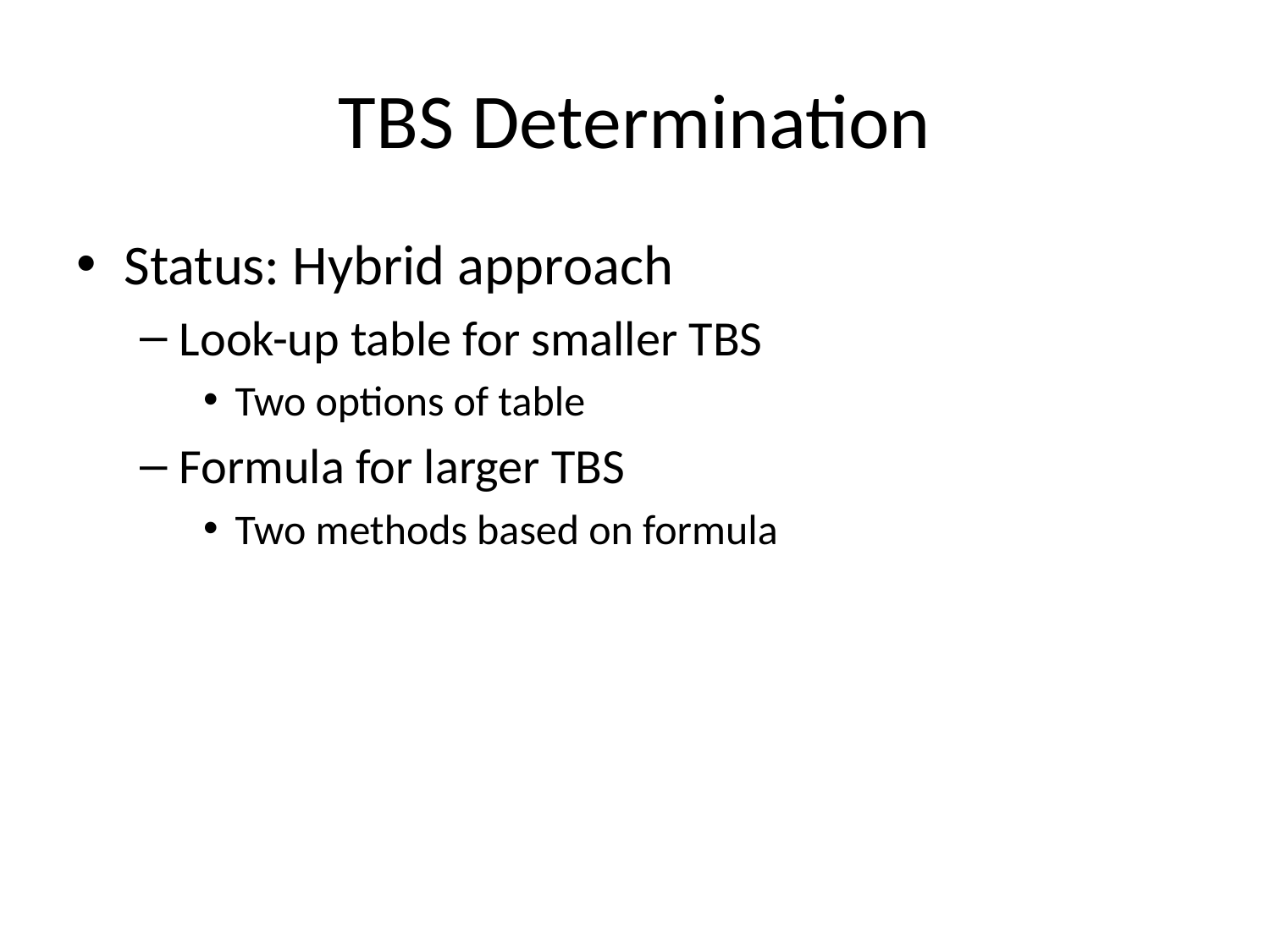

# TBS Determination
Status: Hybrid approach
Look-up table for smaller TBS
Two options of table
Formula for larger TBS
Two methods based on formula